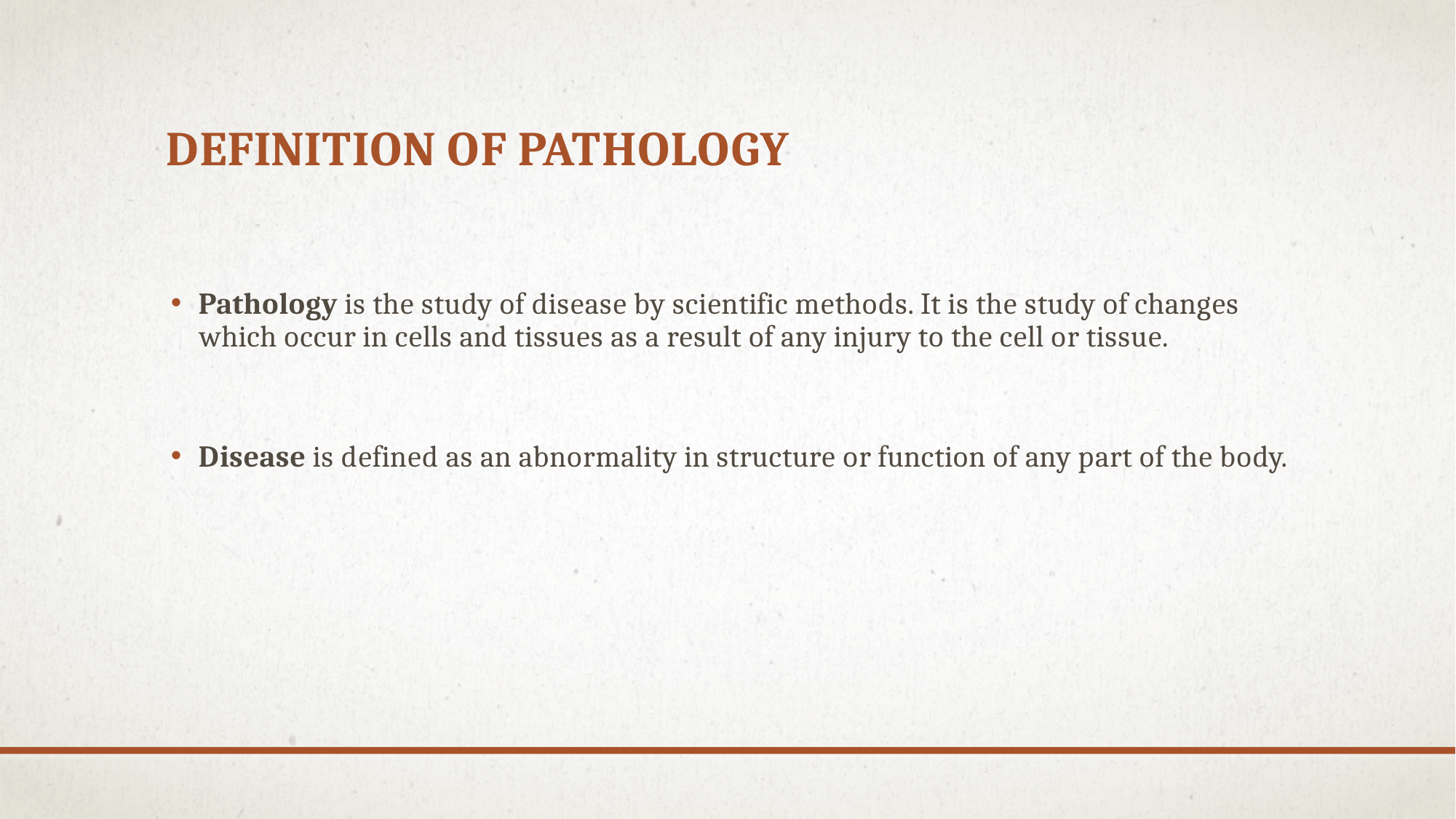

# DEFINITION OF PATHOLOGY

Pathology is the study of disease by scientific methods. It is the study of changes which occur in cells and tissues as a result of any injury to the cell or tissue.

Disease is defined as an abnormality in structure or function of any part of the body.